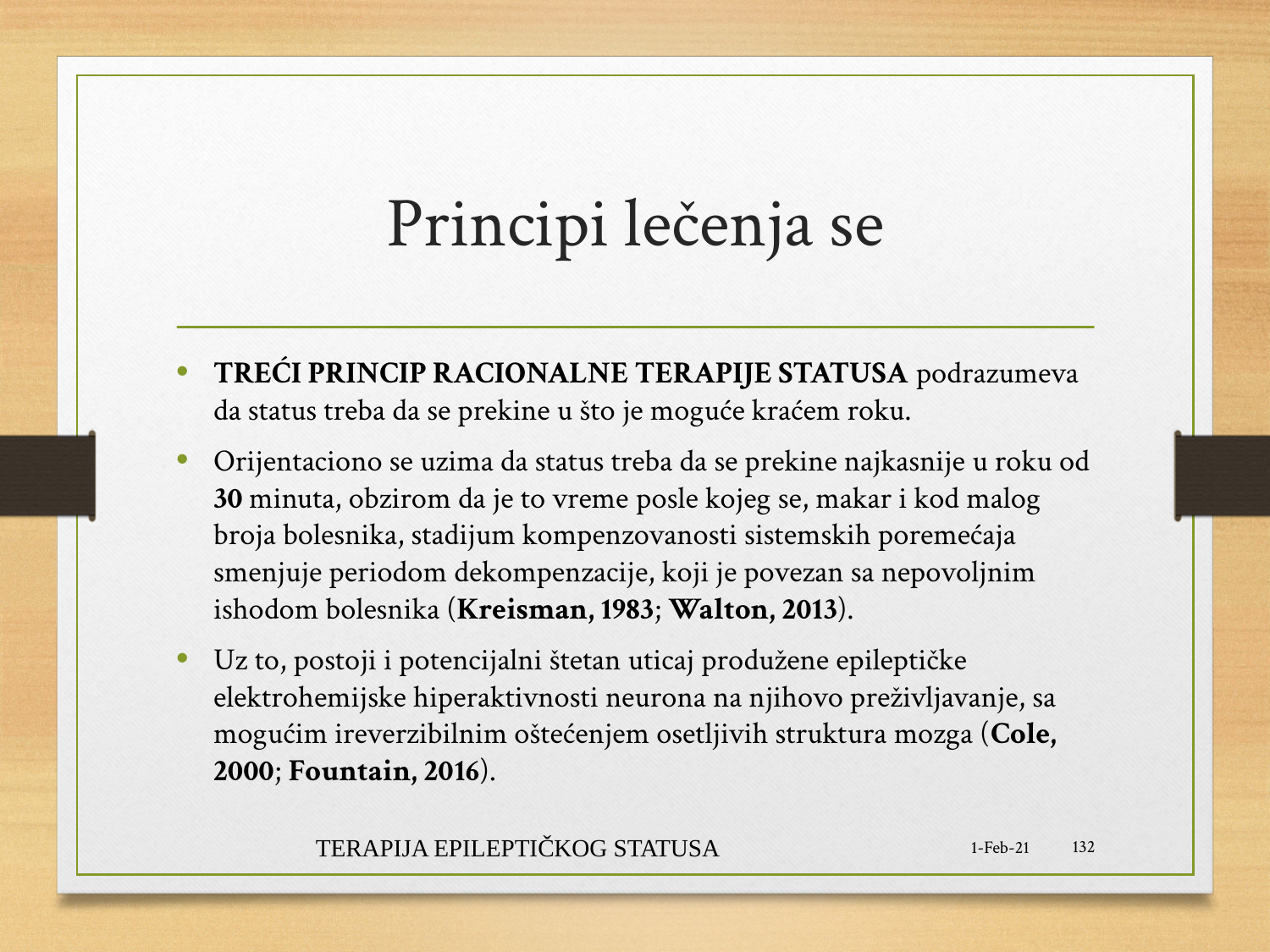

# Principi lečenja se
TREĆI PRINCIP RACIONALNE TERAPIJE STATUSA podrazumeva da status treba da se prekine u što je moguće kraćem roku.
Orijentaciono se uzima da status treba da se prekine najkasnije u roku od 30 minuta, obzirom da je to vreme posle kojeg se, makar i kod malog broja bolesnika, stadijum kompenzovanosti sistemskih poremećaja smenjuje periodom dekompenzacije, koji je povezan sa nepovoljnim ishodom bolesnika (Kreisman, 1983; Walton, 2013).
Uz to, postoji i potencijalni štetan uticaj produžene epileptičke elektrohemijske hiperaktivnosti neurona na njihovo preživljavanje, sa mogućim ireverzibilnim oštećenjem osetljivih struktura mozga (Cole, 2000; Fountain, 2016).

TERAPIJA EPILEPTIČKOG STATUSA
1-Feb-21
132